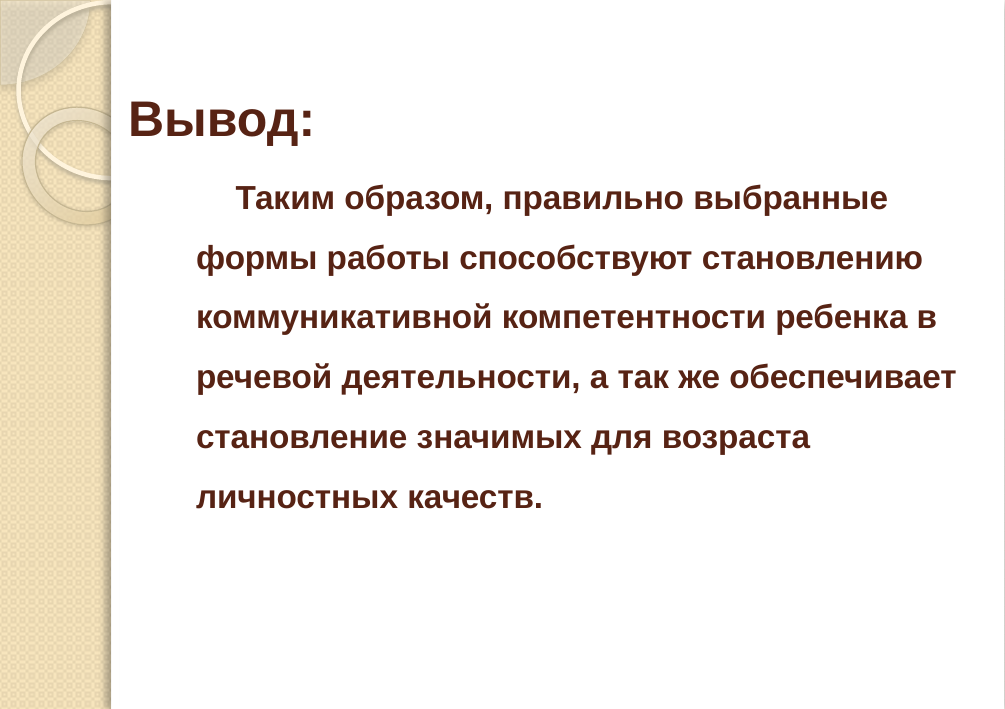

# Вывод:
Таким образом, правильно выбранные формы работы способствуют становлению коммуникативной компетентности ребенка в речевой деятельности, а так же обеспечивает становление значимых для возраста личностных качеств.